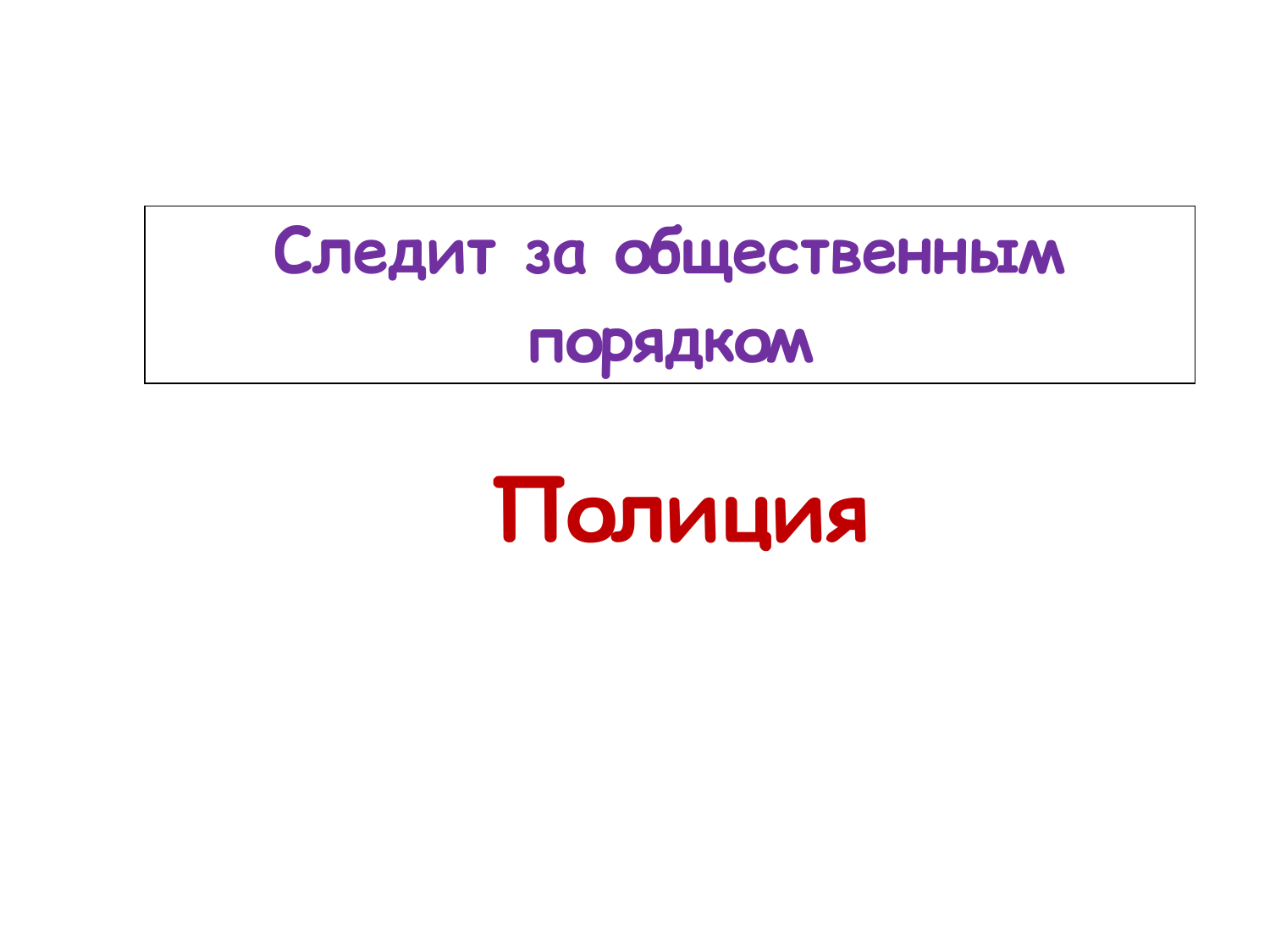

| Следит за общественным порядком |
| --- |
Полиция